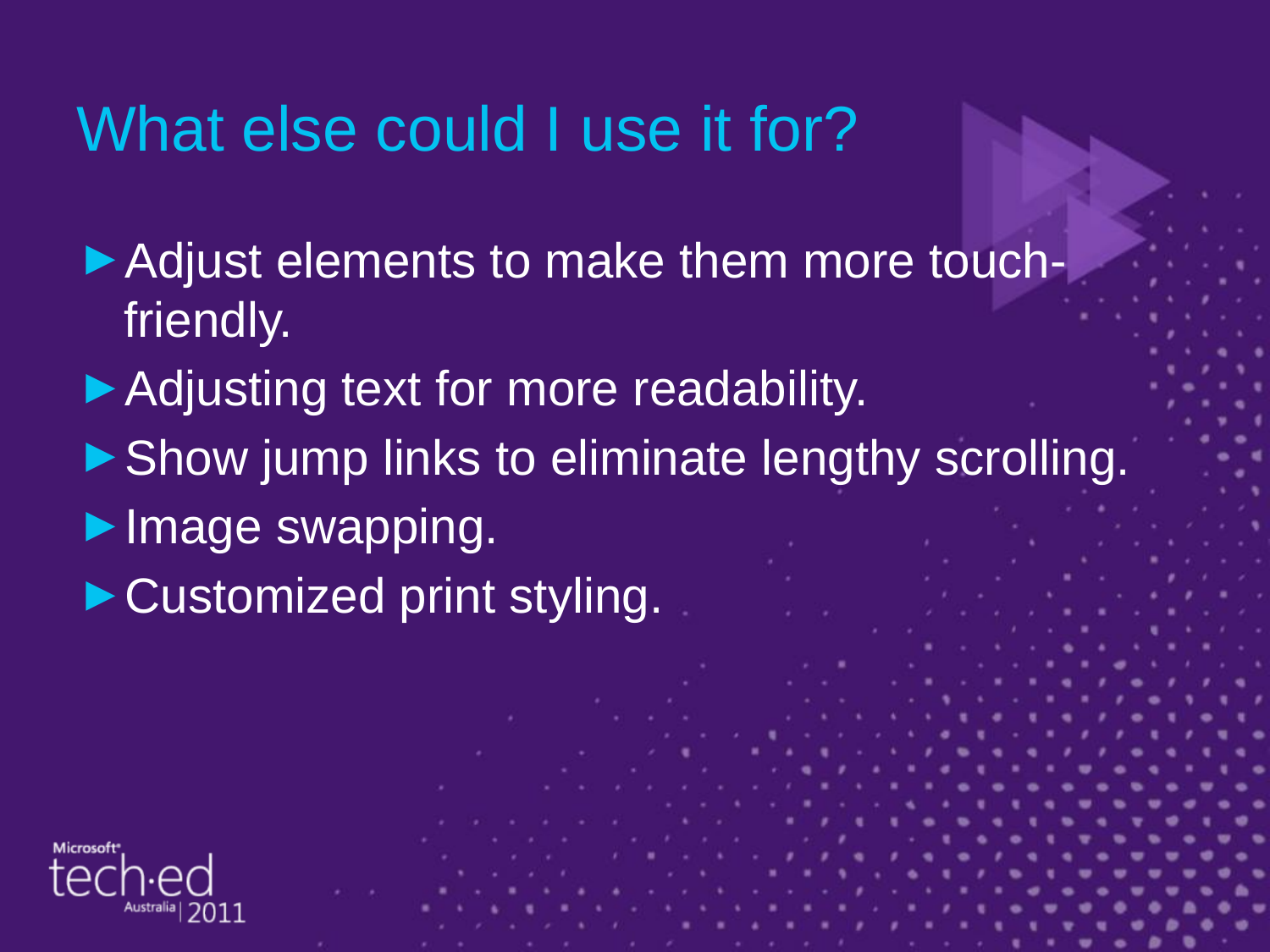

# What else could I use it for?
Adjust elements to make them more touch-friendly.
Adjusting text for more readability.
Show jump links to eliminate lengthy scrolling.
Image swapping.
Customized print styling.